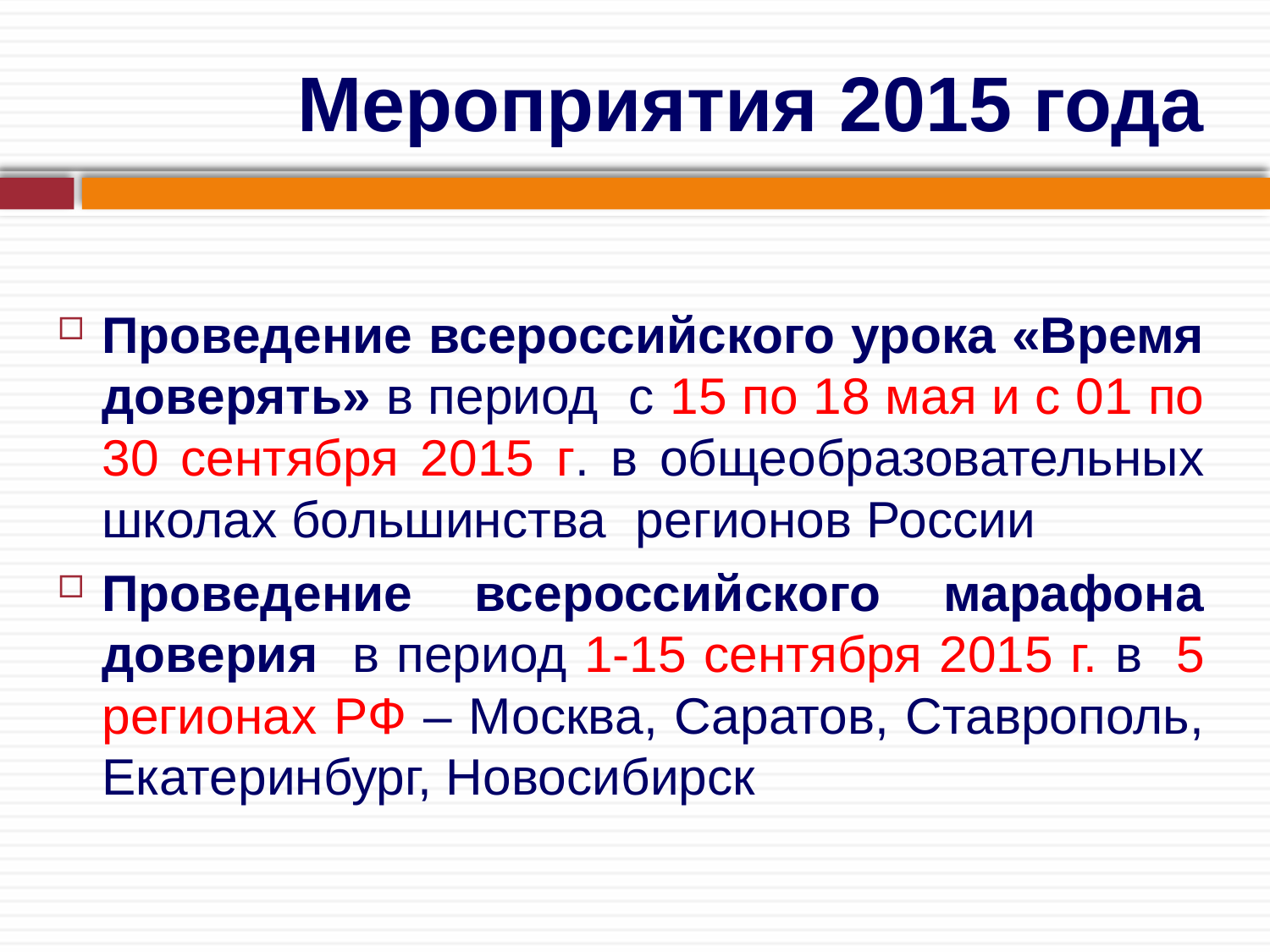

# Мероприятия 2015 года

Проведение всероссийского урока «Время доверять» в период  с 15 по 18 мая и с 01 по 30 сентября 2015 г. в общеобразовательных школах большинства  регионов России
Проведение всероссийского марафона доверия  в период 1-15 сентября 2015 г. в  5 регионах РФ – Москва, Саратов, Ставрополь, Екатеринбург, Новосибирск